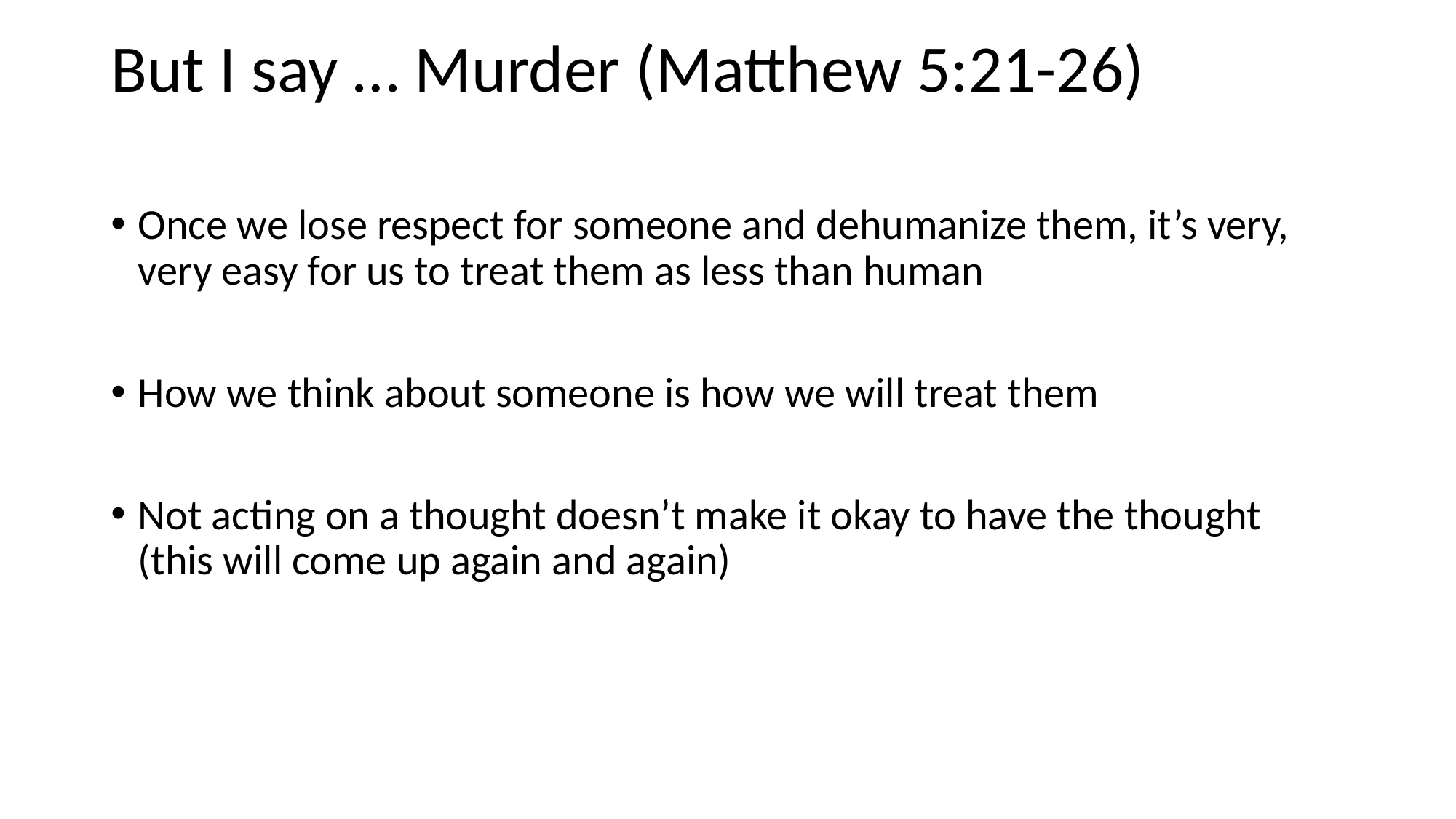

# But I say … Murder (Matthew 5:21-26)

Once we lose respect for someone and dehumanize them, it’s very, very easy for us to treat them as less than human

How we think about someone is how we will treat them

Not acting on a thought doesn’t make it okay to have the thought (this will come up again and again)